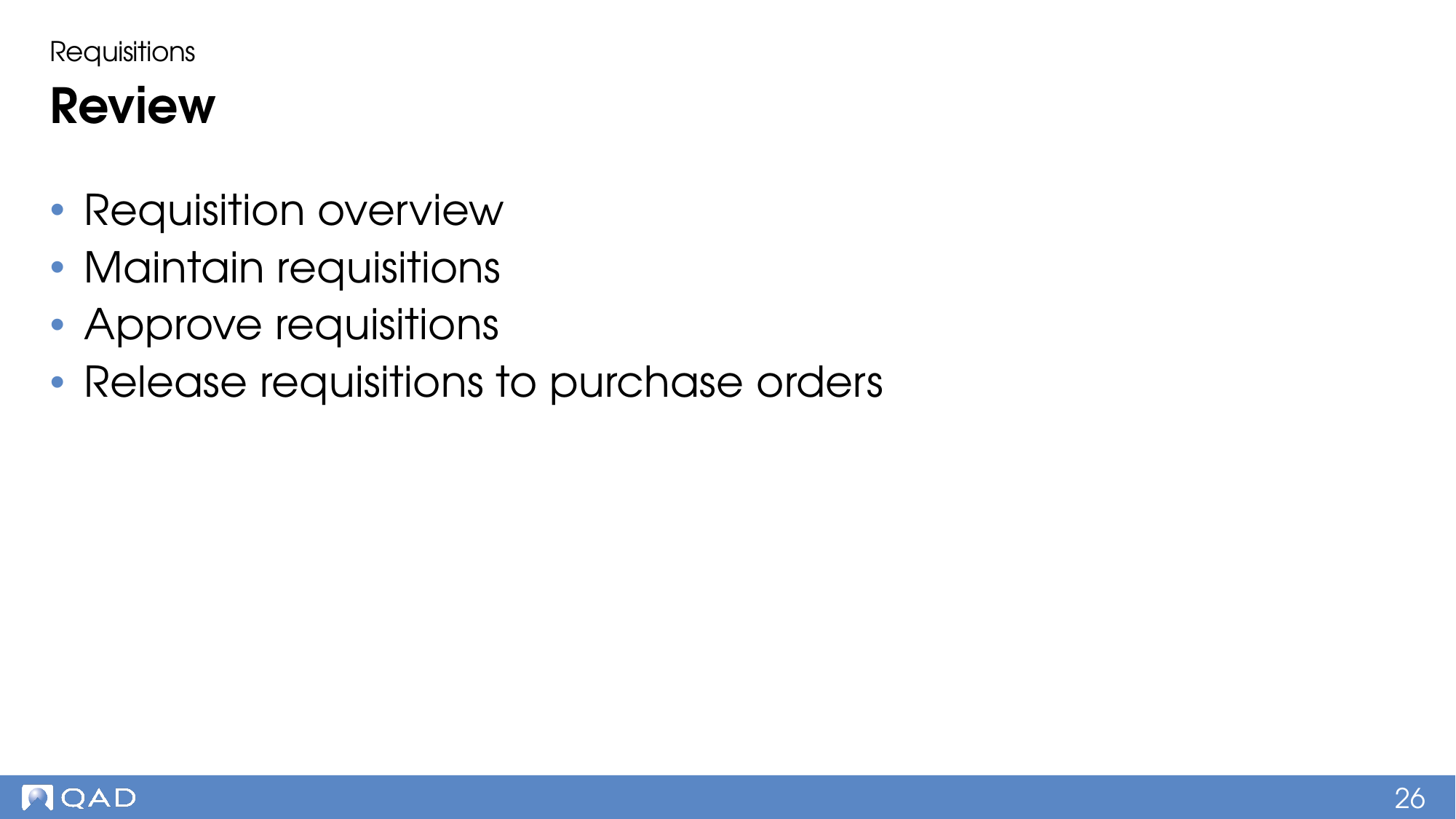

Requisitions
# Review
Requisition overview
Maintain requisitions
Approve requisitions
Release requisitions to purchase orders
26